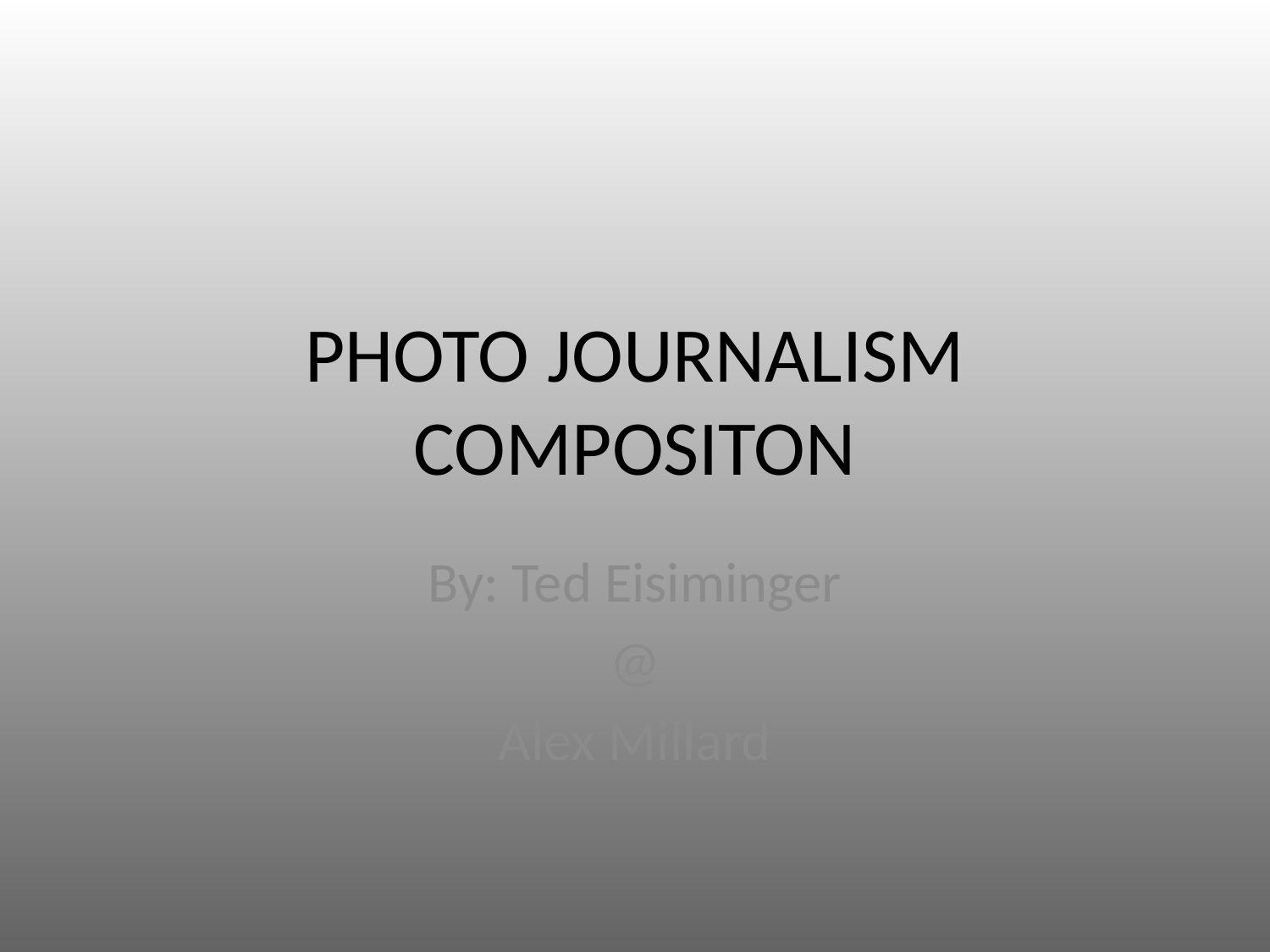

# PHOTO JOURNALISM COMPOSITON
By: Ted Eisiminger
@
Alex Millard